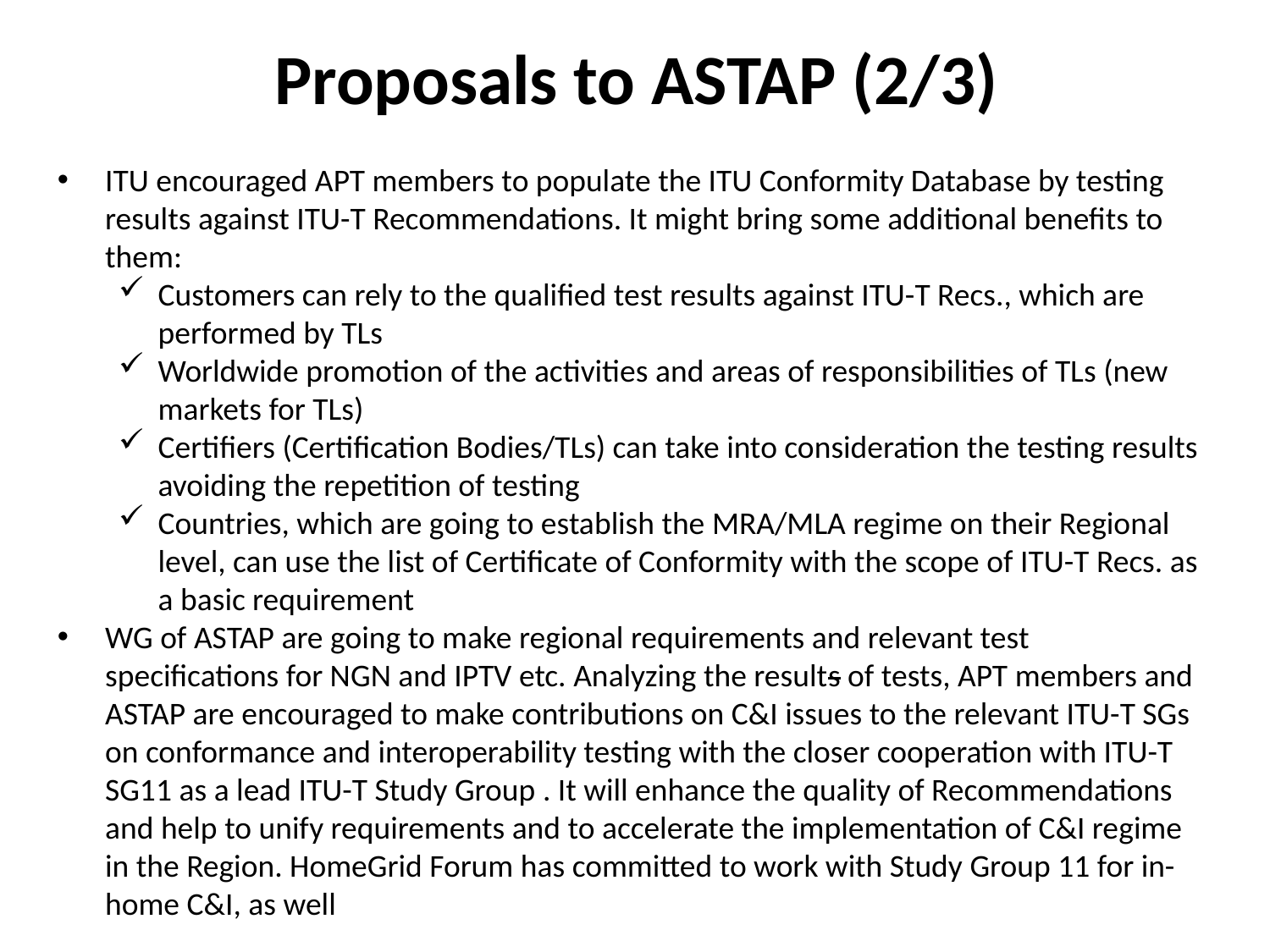

# Proposals to ASTAP (2/3)
ITU encouraged APT members to populate the ITU Conformity Database by testing results against ITU-T Recommendations. It might bring some additional benefits to them:
Customers can rely to the qualified test results against ITU-T Recs., which are performed by TLs
Worldwide promotion of the activities and areas of responsibilities of TLs (new markets for TLs)
Certifiers (Certification Bodies/TLs) can take into consideration the testing results avoiding the repetition of testing
Countries, which are going to establish the MRA/MLA regime on their Regional level, can use the list of Certificate of Conformity with the scope of ITU-T Recs. as a basic requirement
WG of ASTAP are going to make regional requirements and relevant test specifications for NGN and IPTV etc. Analyzing the results of tests, APT members and ASTAP are encouraged to make contributions on C&I issues to the relevant ITU-T SGs on conformance and interoperability testing with the closer cooperation with ITU-T SG11 as a lead ITU-T Study Group . It will enhance the quality of Recommendations and help to unify requirements and to accelerate the implementation of C&I regime in the Region. HomeGrid Forum has committed to work with Study Group 11 for in-home C&I, as well